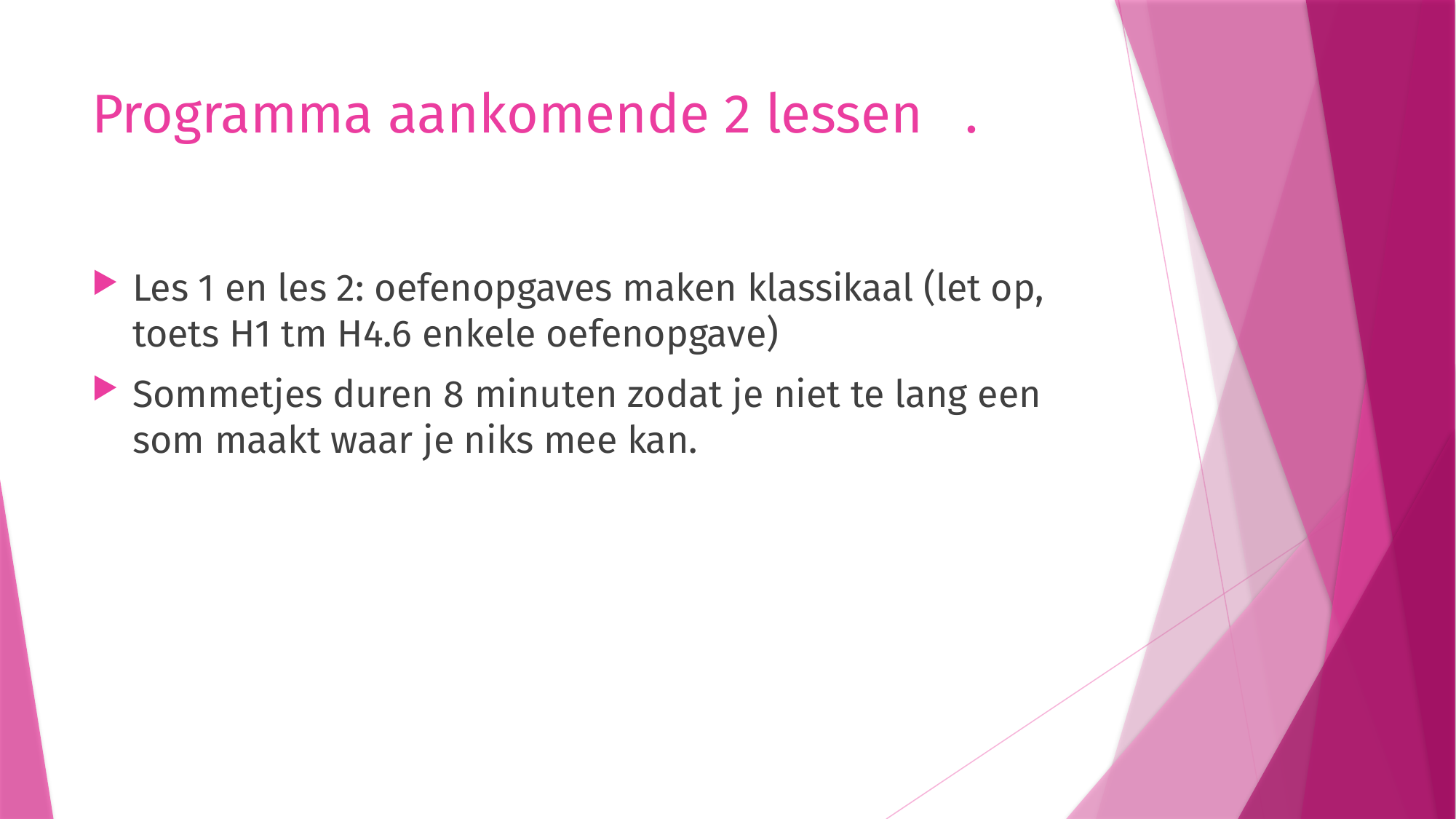

# Programma aankomende 2 lessen	.
Les 1 en les 2: oefenopgaves maken klassikaal (let op, toets H1 tm H4.6 enkele oefenopgave)
Sommetjes duren 8 minuten zodat je niet te lang een som maakt waar je niks mee kan.